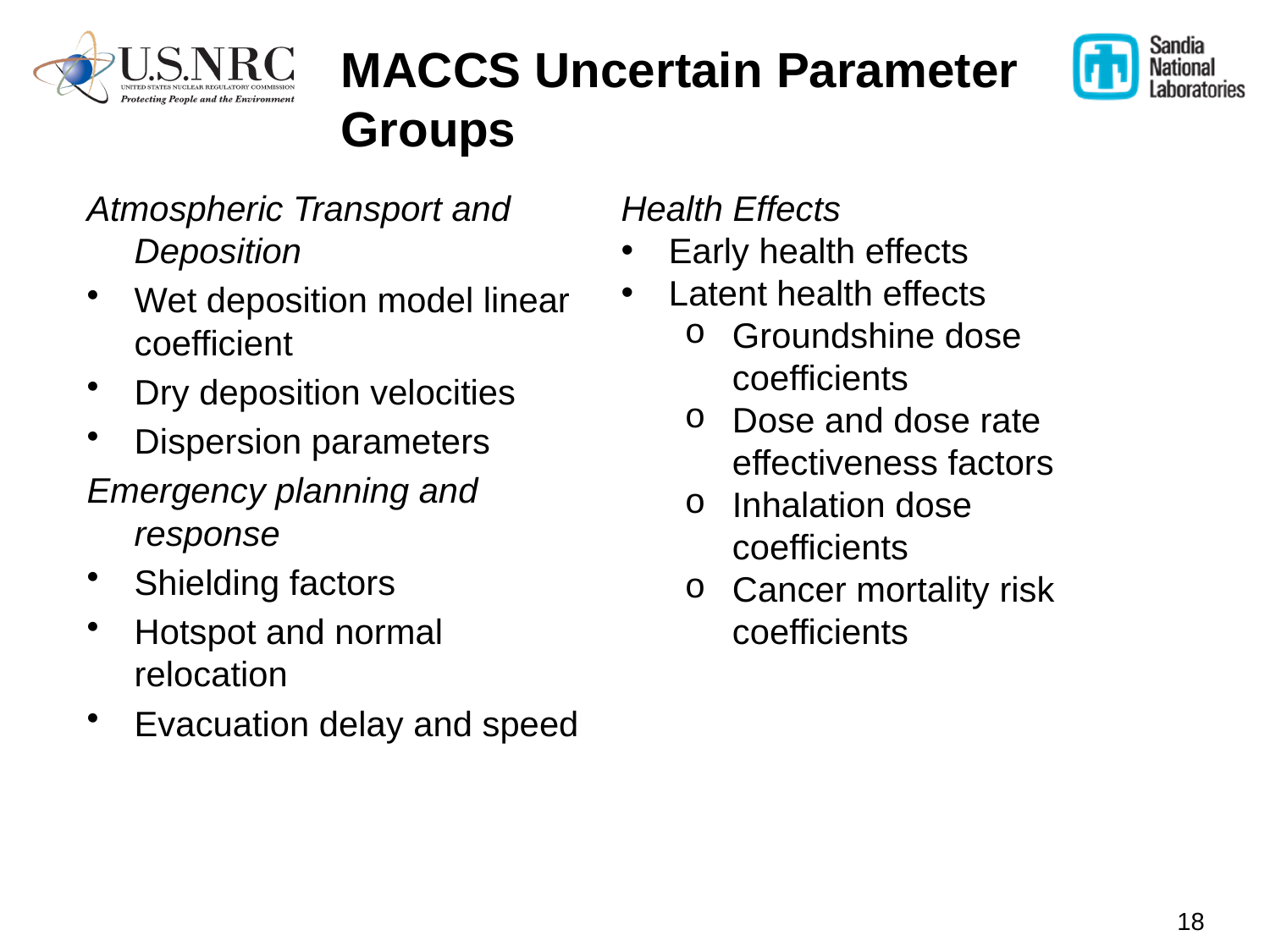

MACCS Uncertain Parameter Groups
Atmospheric Transport and Deposition
Wet deposition model linear coefficient
Dry deposition velocities
Dispersion parameters
Emergency planning and response
Shielding factors
Hotspot and normal relocation
Evacuation delay and speed

Health Effects
Early health effects
Latent health effects
Groundshine dose coefficients
Dose and dose rate effectiveness factors
Inhalation dose coefficients
Cancer mortality risk coefficients
18